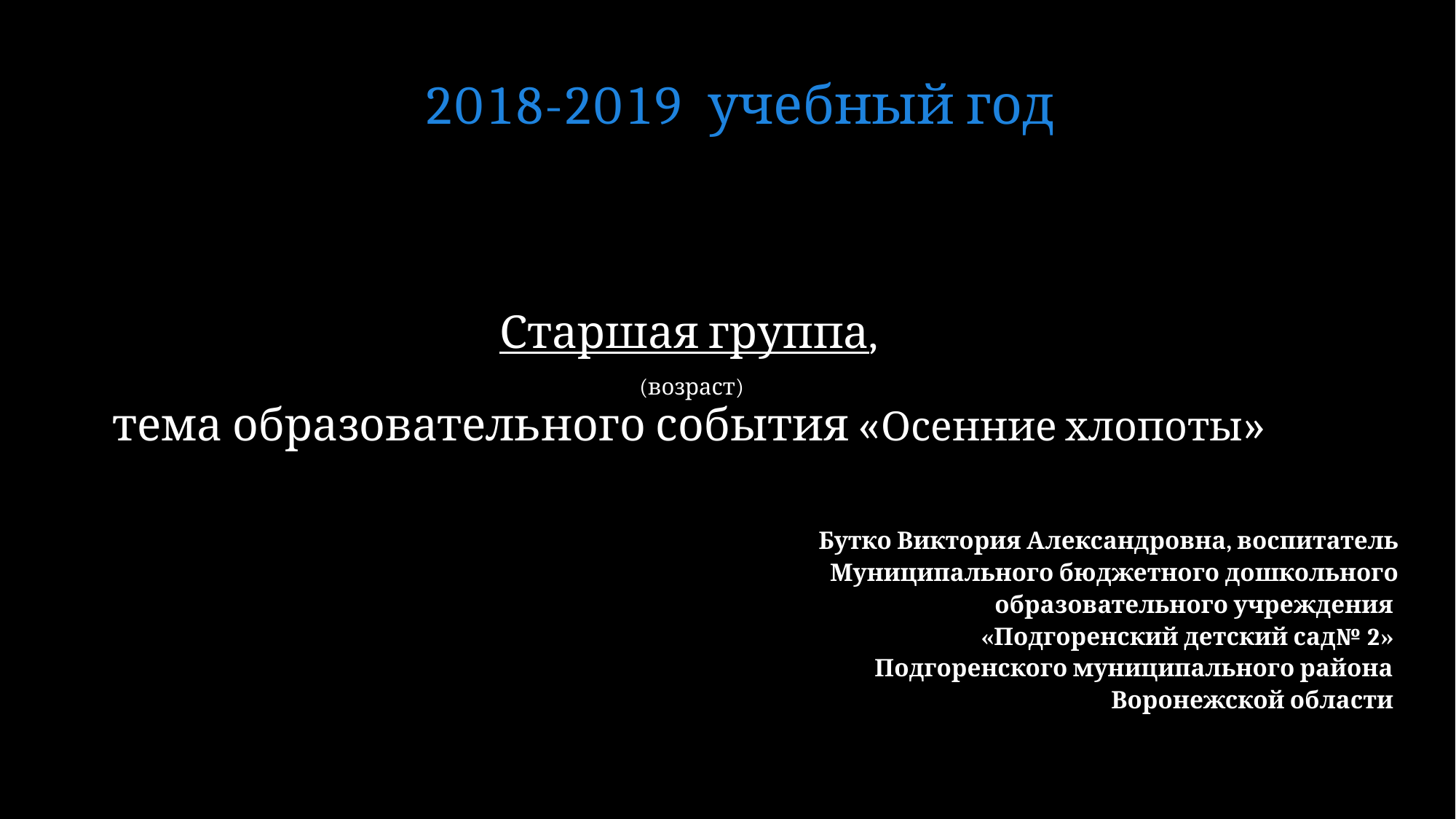

2018-2019  учебный год
# Старшая группа, (возраст) тема образовательного события «Осенние хлопоты»

Бутко Виктория Александровна, воспитатель Муниципального бюджетного дошкольного образовательного учреждения
«Подгоренский детский сад№ 2»
Подгоренского муниципального района
Воронежской области